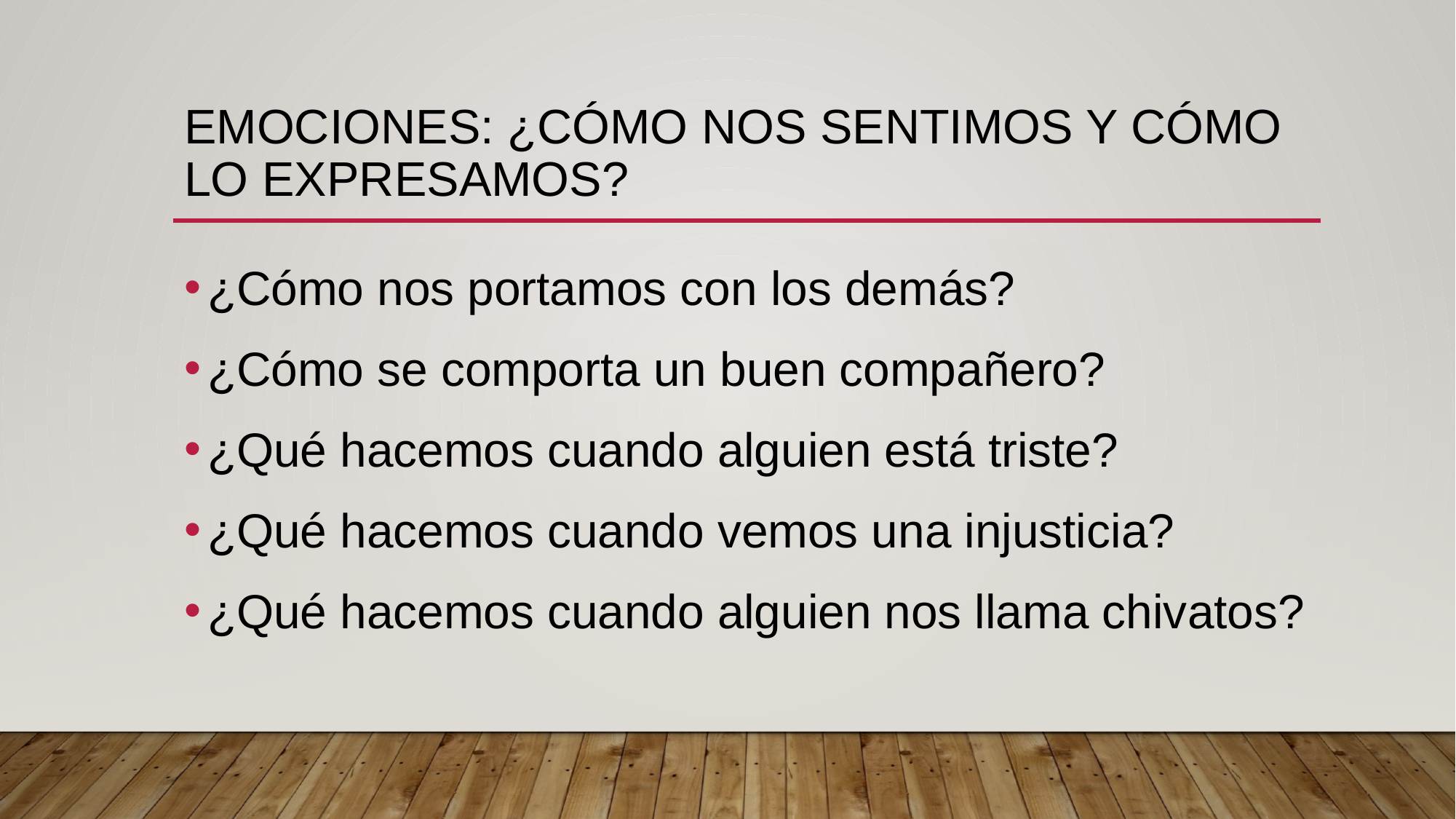

# EMOCIONES: ¿Cómo nos sentimos y cómo lo expresamos?
¿Cómo nos portamos con los demás?
¿Cómo se comporta un buen compañero?
¿Qué hacemos cuando alguien está triste?
¿Qué hacemos cuando vemos una injusticia?
¿Qué hacemos cuando alguien nos llama chivatos?